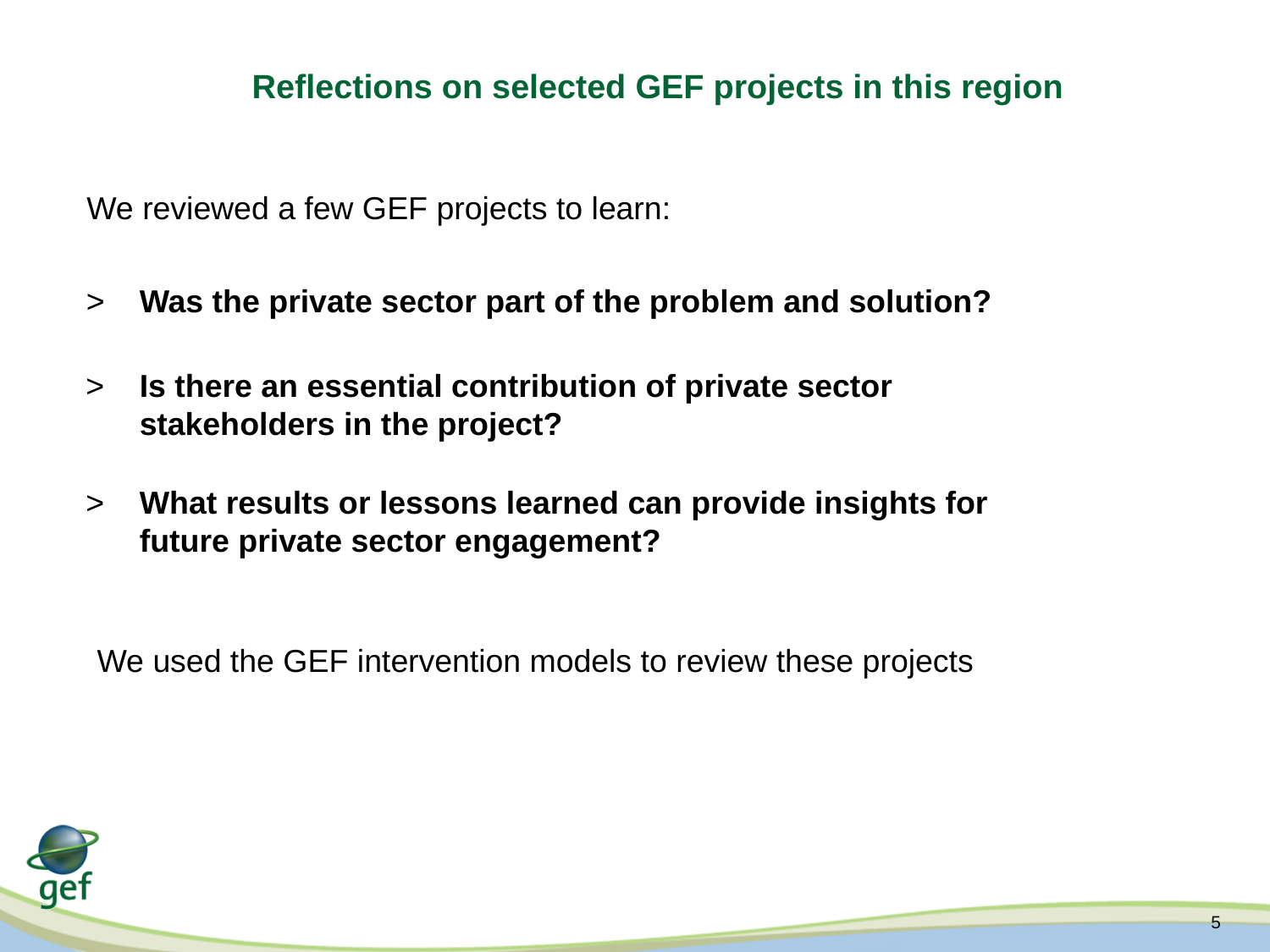

# Reflections on selected GEF projects in this region
We reviewed a few GEF projects to learn:
>
Was the private sector part of the problem and solution?
>
Is there an essential contribution of private sector stakeholders in the project?
>
What results or lessons learned can provide insights for future private sector engagement?
We used the GEF intervention models to review these projects